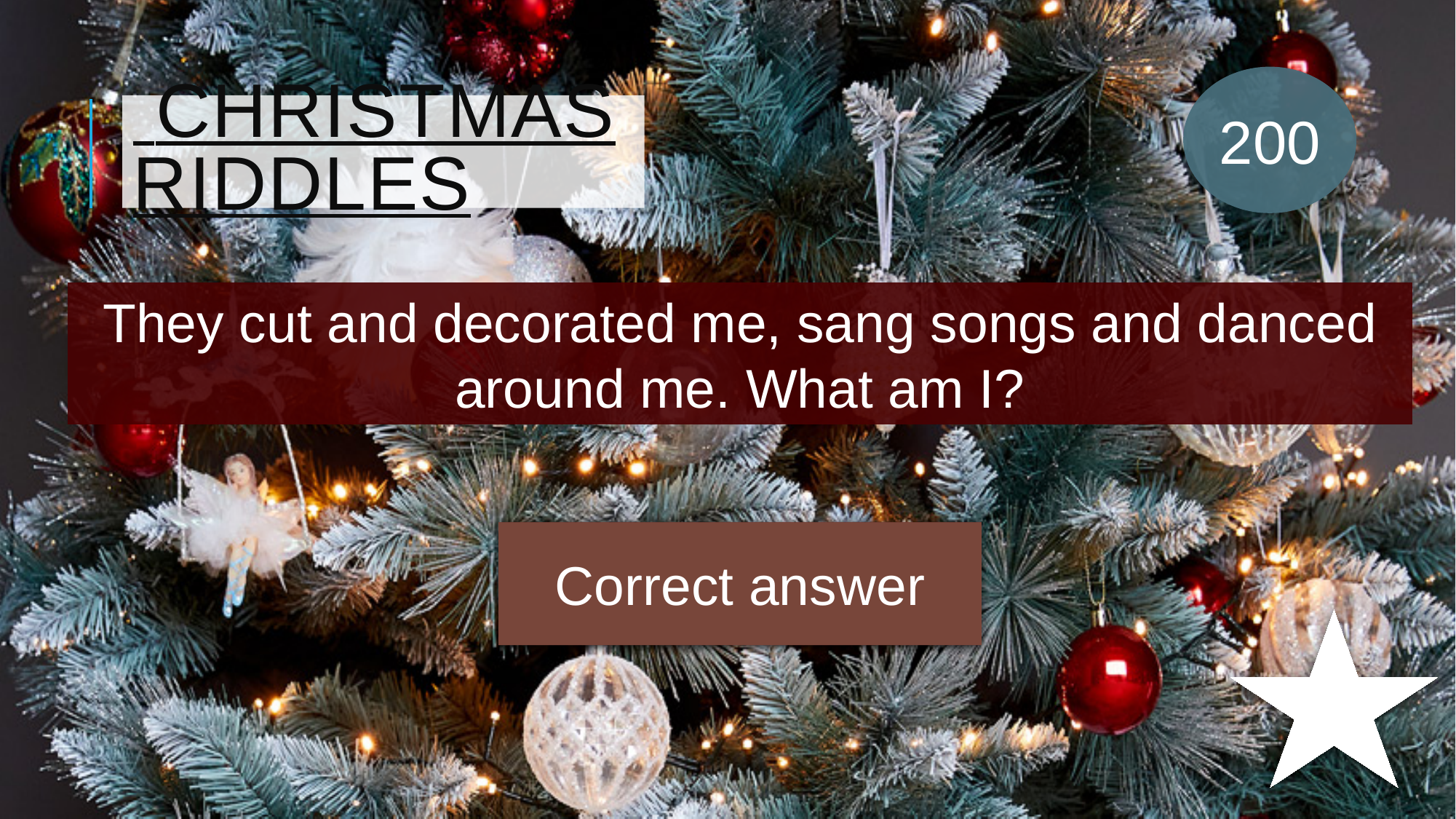

200
# Christmas riddles
They cut and decorated me, sang songs and danced around me. What am I?
Christmas tree
Correct answer